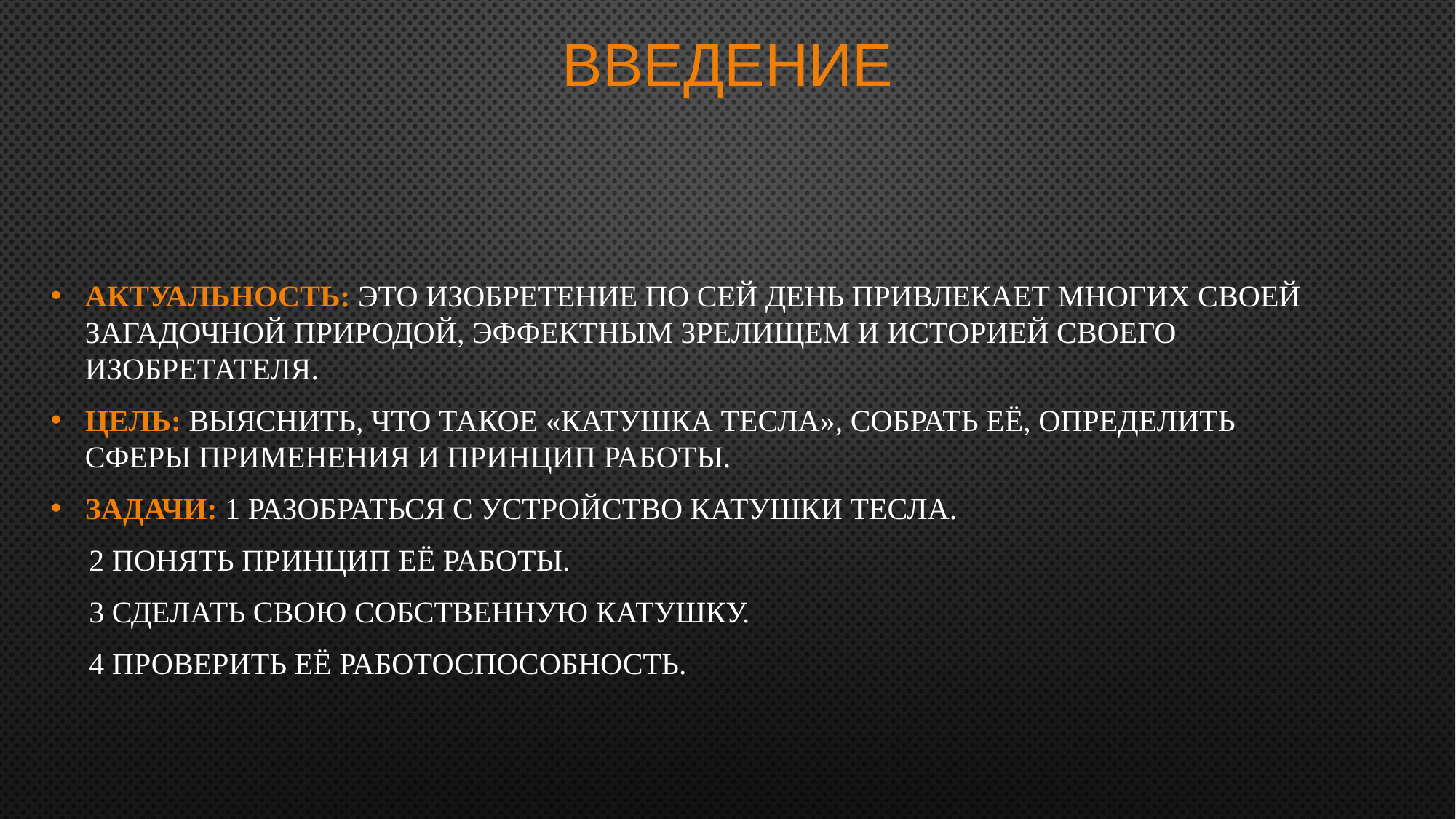

# ВВЕДЕНИЕ
Актуальность: Это изобретение по сей день привлекает многих своей загадочной природой, эффектным зрелищем и историей своего изобретателя.
Цель: выяснить, что такое «Катушка Тесла», собрать её, определить сферы применения и принцип работы.
Задачи: 1 Разобраться с устройство катушки тесла.
     2 Понять принцип её работы.
     3 Сделать свою собственную катушку.
     4 Проверить её работоспособность.